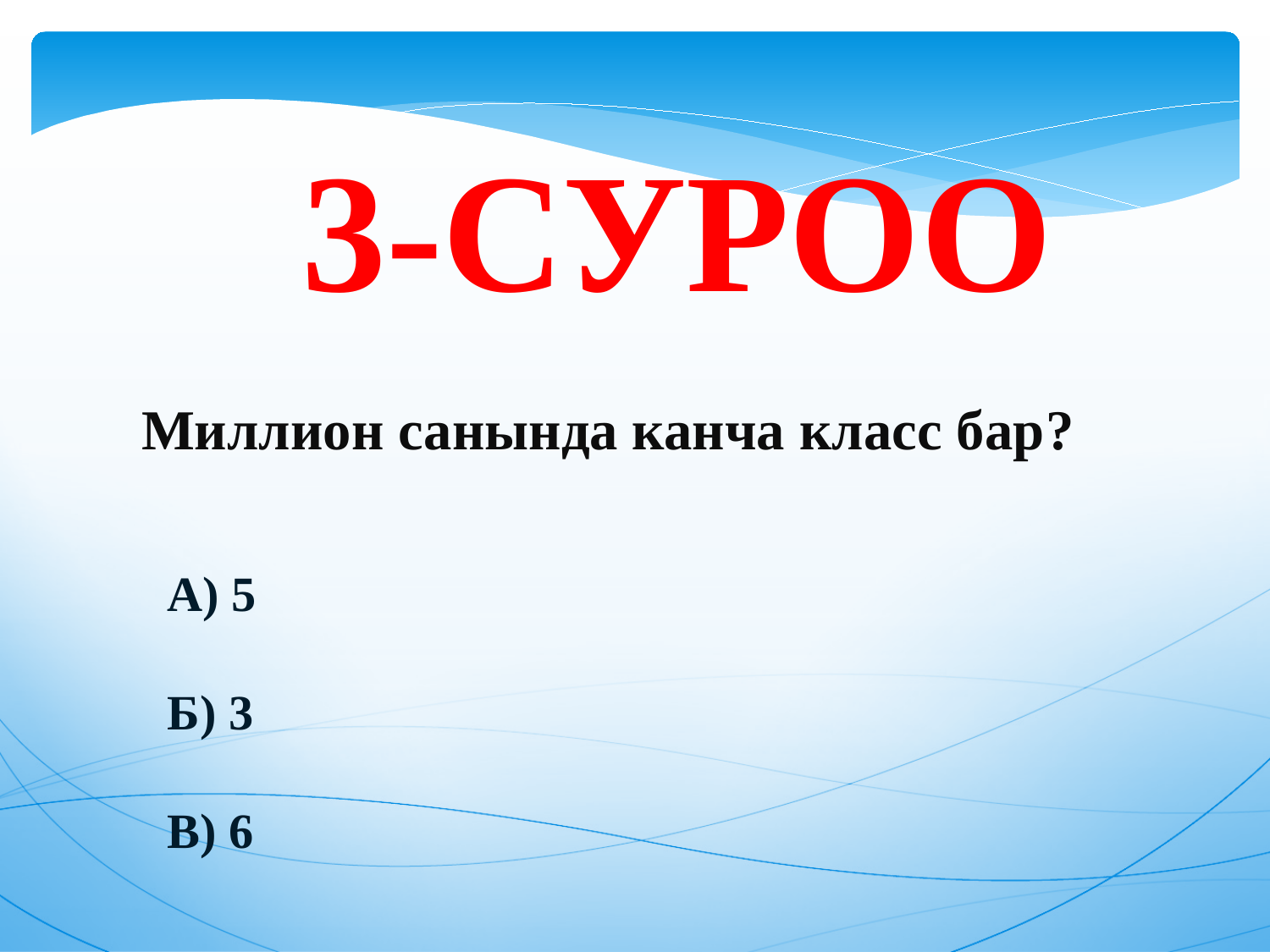

3-СУРОО
Миллион санында канча класс бар?
А) 5

Б) 3

В) 6